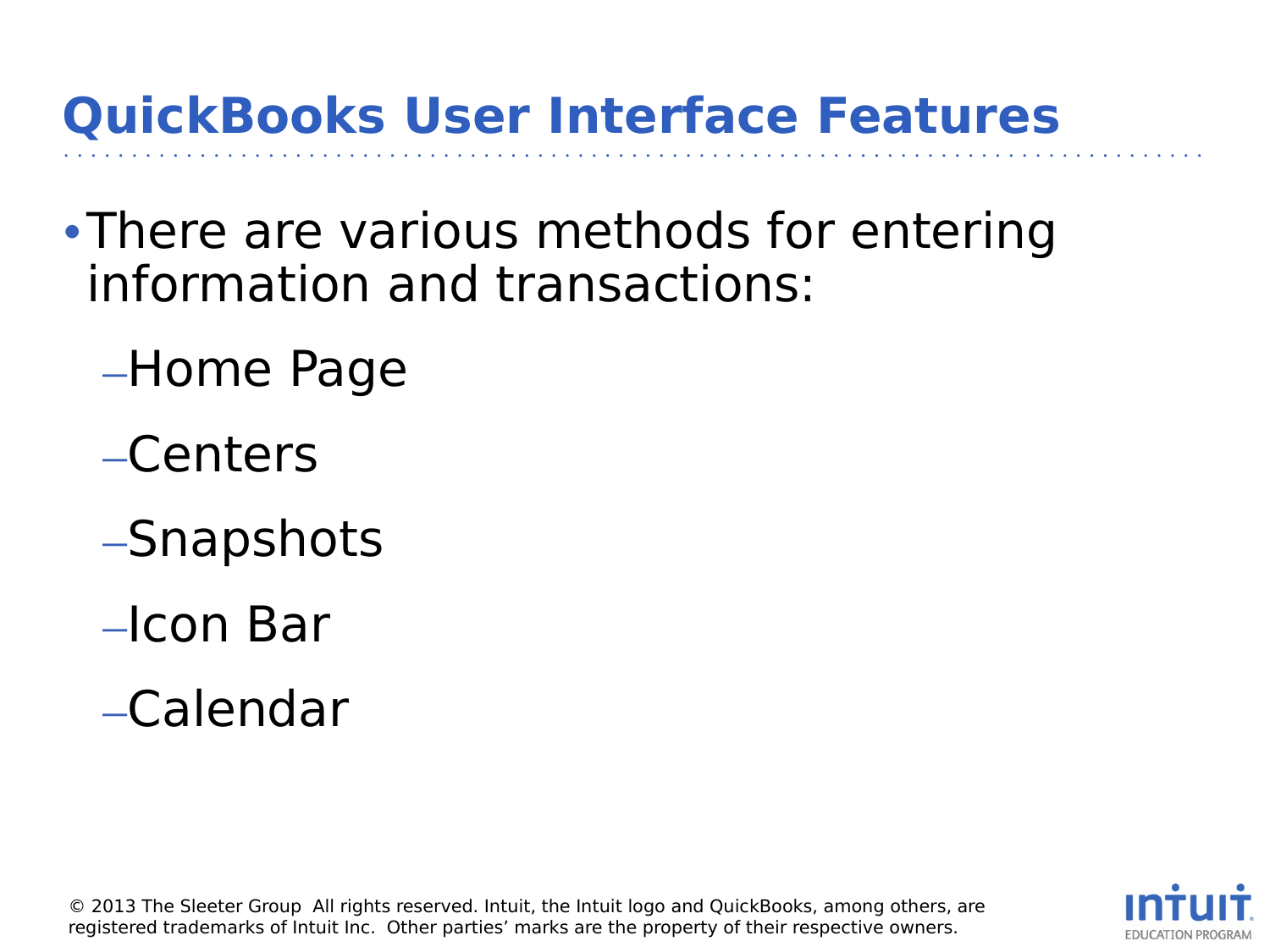

# QuickBooks User Interface Features
There are various methods for entering information and transactions:
Home Page
Centers
Snapshots
Icon Bar
Calendar